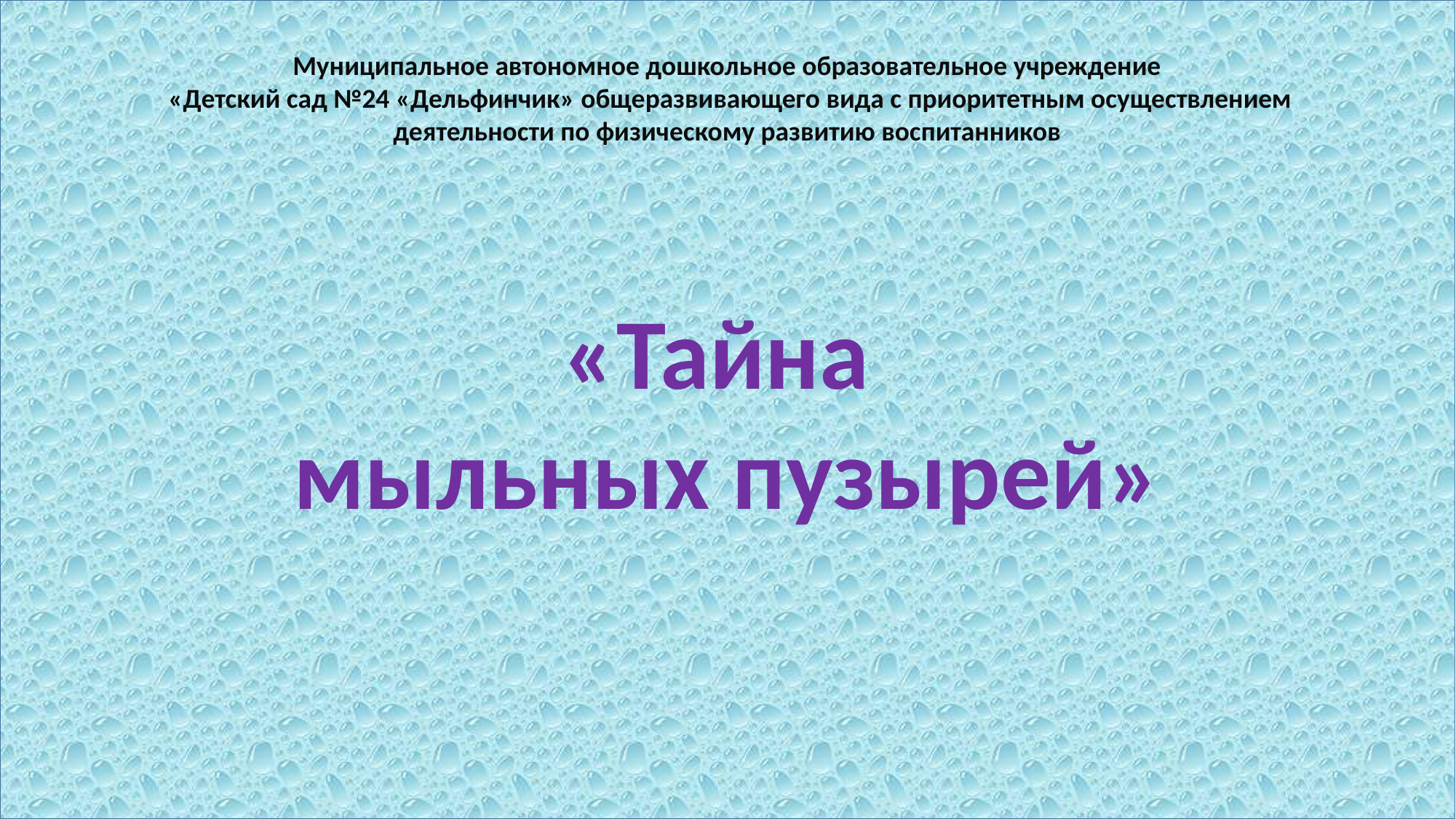

«Тайна
мыльных пузырей»

Муниципальное автономное дошкольное образовательное учреждение
 «Детский сад №24 «Дельфинчик» общеразвивающего вида с приоритетным осуществлением деятельности по физическому развитию воспитанников